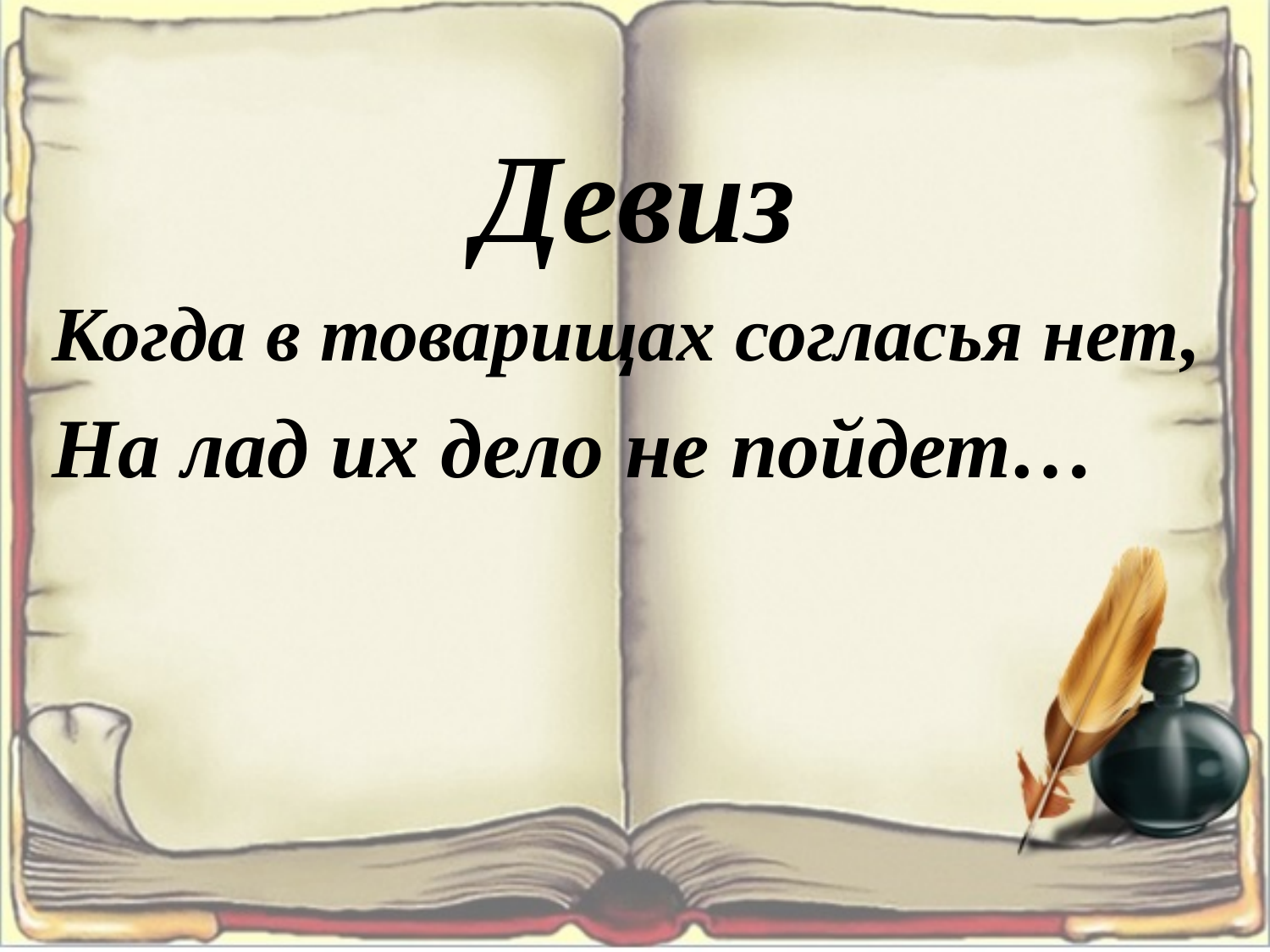

Девиз
Когда в товарищах согласья нет,
На лад их дело не пойдет…